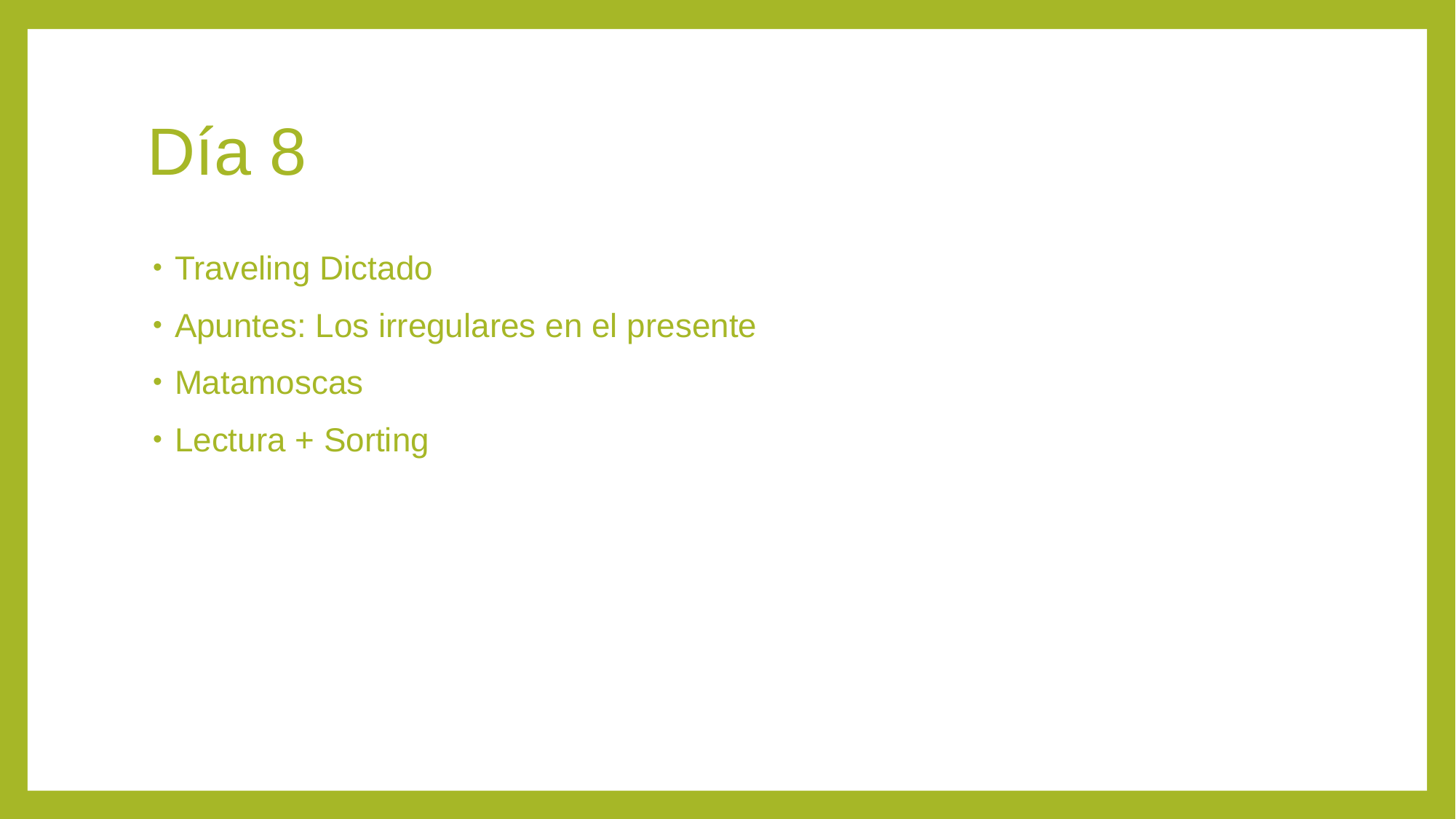

# Día 8
Traveling Dictado
Apuntes: Los irregulares en el presente
Matamoscas
Lectura + Sorting